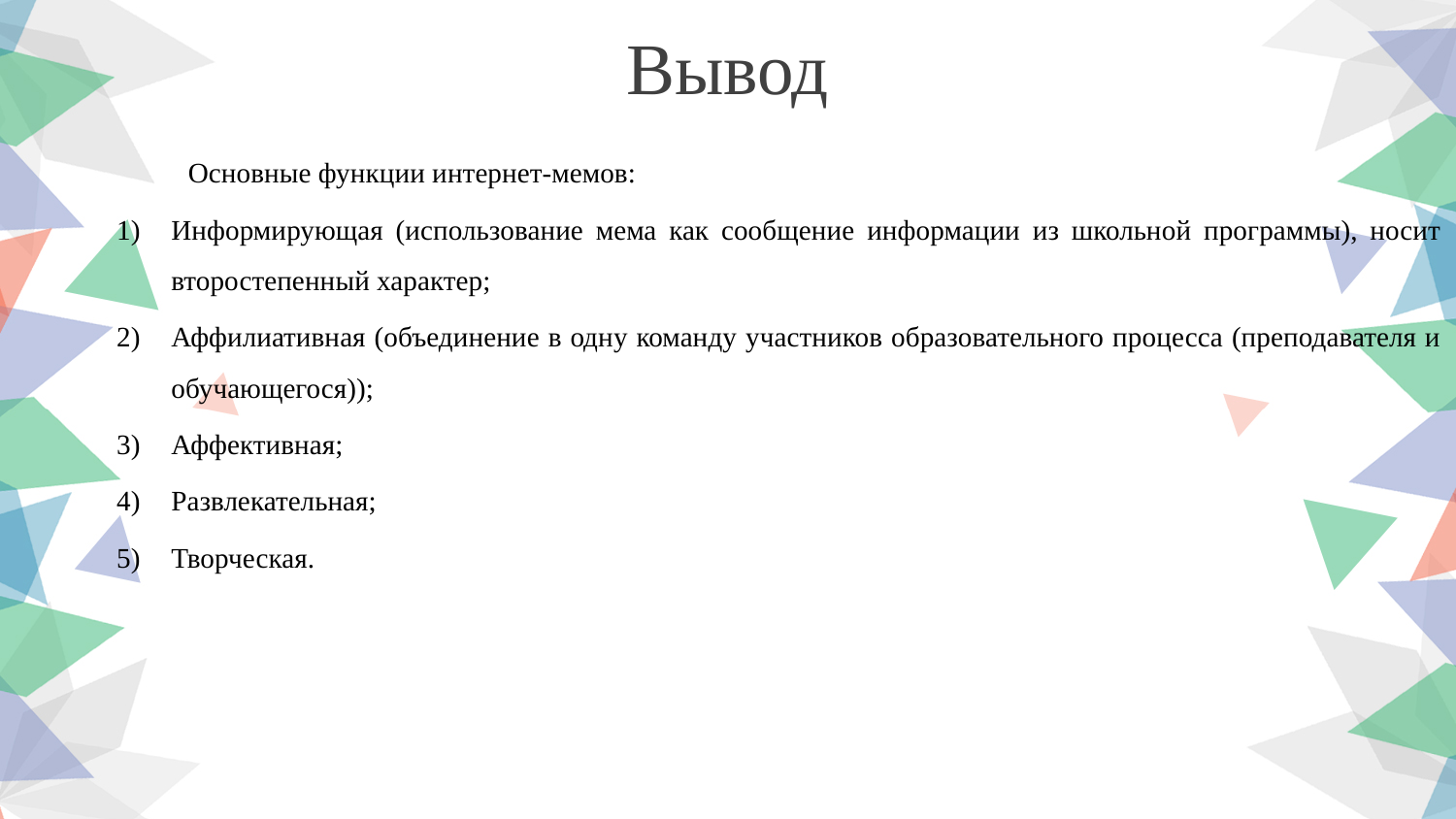

Вывод
Основные функции интернет-мемов:
Информирующая (использование мема как сообщение информации из школьной программы), носит второстепенный характер;
Аффилиативная (объединение в одну команду участников образовательного процесса (преподавателя и обучающегося));
Аффективная;
Развлекательная;
Творческая.